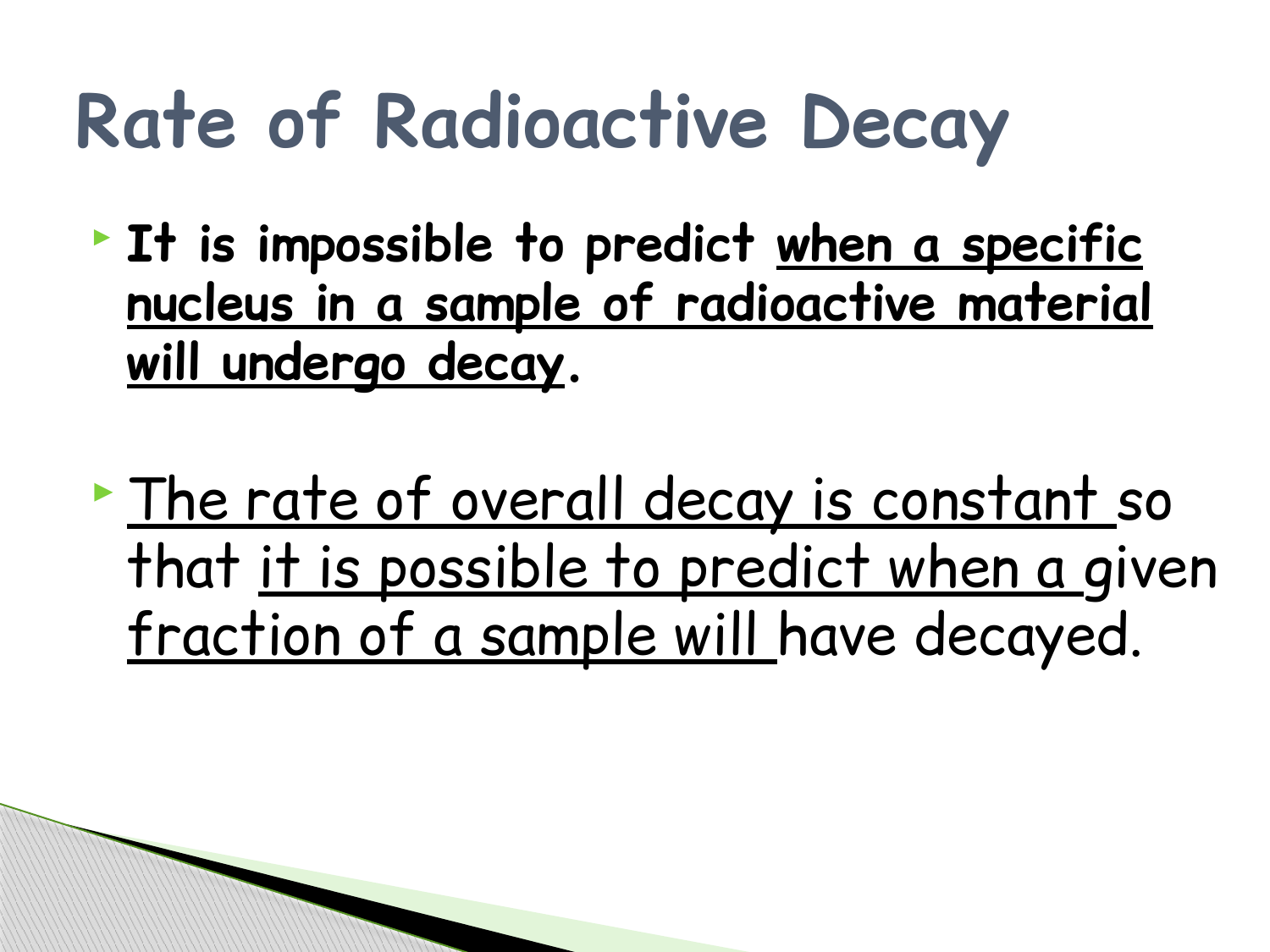

# Rate of Radioactive Decay
It is impossible to predict when a specific nucleus in a sample of radioactive material will undergo decay.

The rate of overall decay is constant so that it is possible to predict when a given fraction of a sample will have decayed.